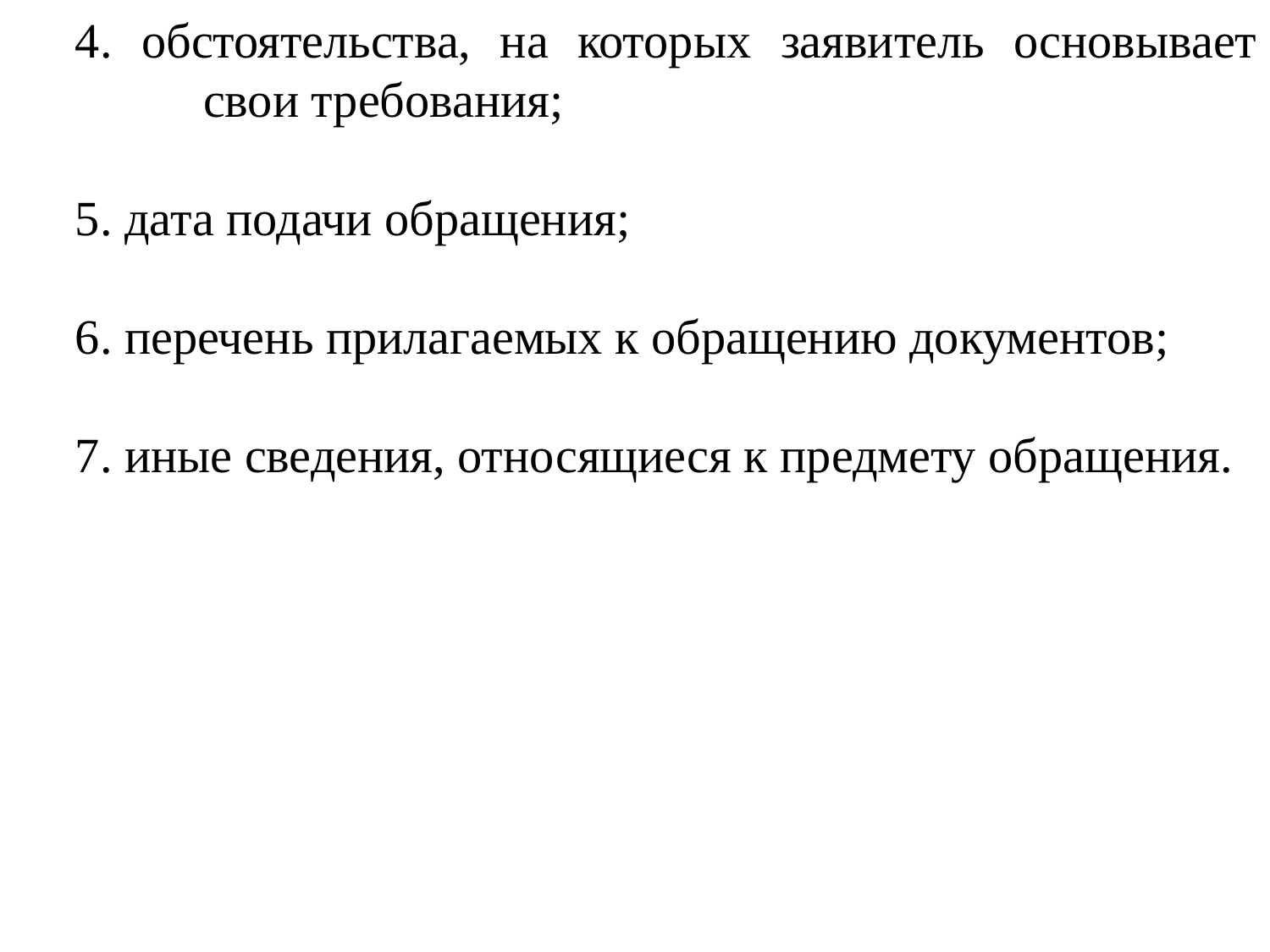

4. обстоятельства, на которых заявитель основывает свои требования;

5. дата подачи обращения;

6. перечень прилагаемых к обращению документов;

7. иные сведения, относящиеся к предмету обращения.